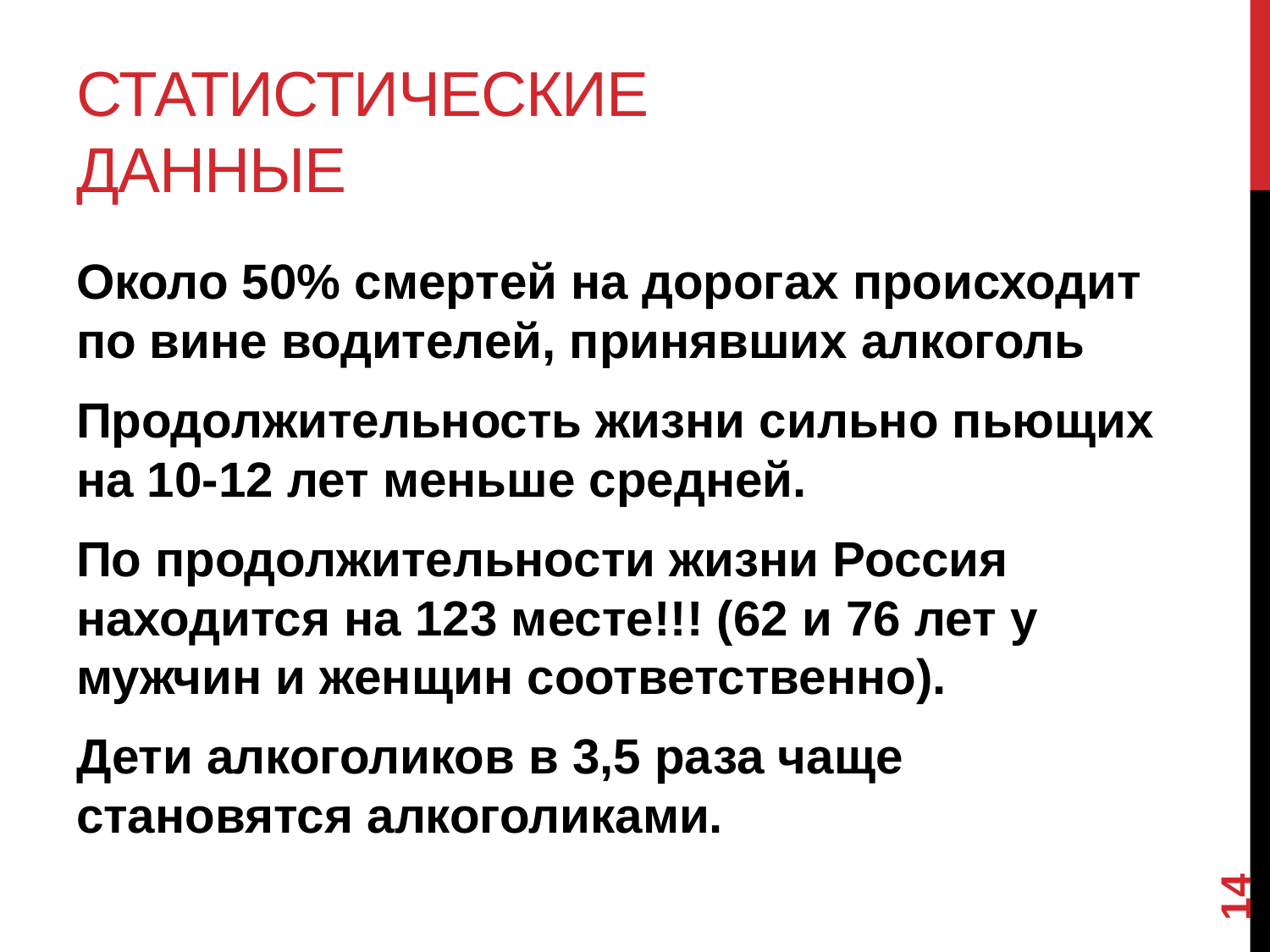

# Статистические данные
Около 50% смертей на дорогах происходит по вине водителей, принявших алкоголь
Продолжительность жизни сильно пьющих на 10-12 лет меньше средней.
По продолжительности жизни Россия находится на 123 месте!!! (62 и 76 лет у мужчин и женщин соответственно).
Дети алкоголиков в 3,5 раза чаще становятся алкоголиками.

14